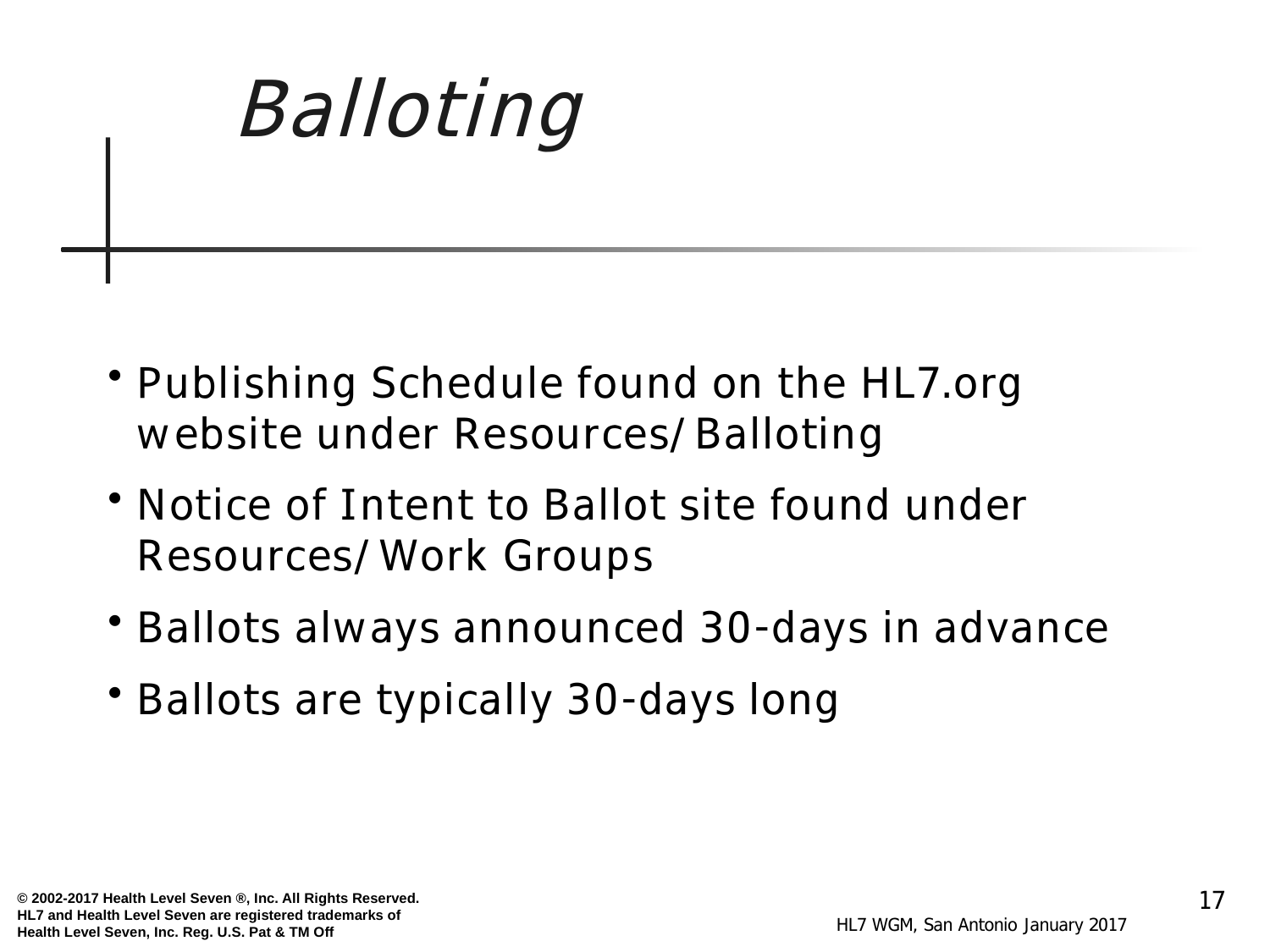

Balloting
Publishing Schedule found on the HL7.org website under Resources/Balloting
Notice of Intent to Ballot site found under Resources/Work Groups
Ballots always announced 30-days in advance
Ballots are typically 30-days long
17